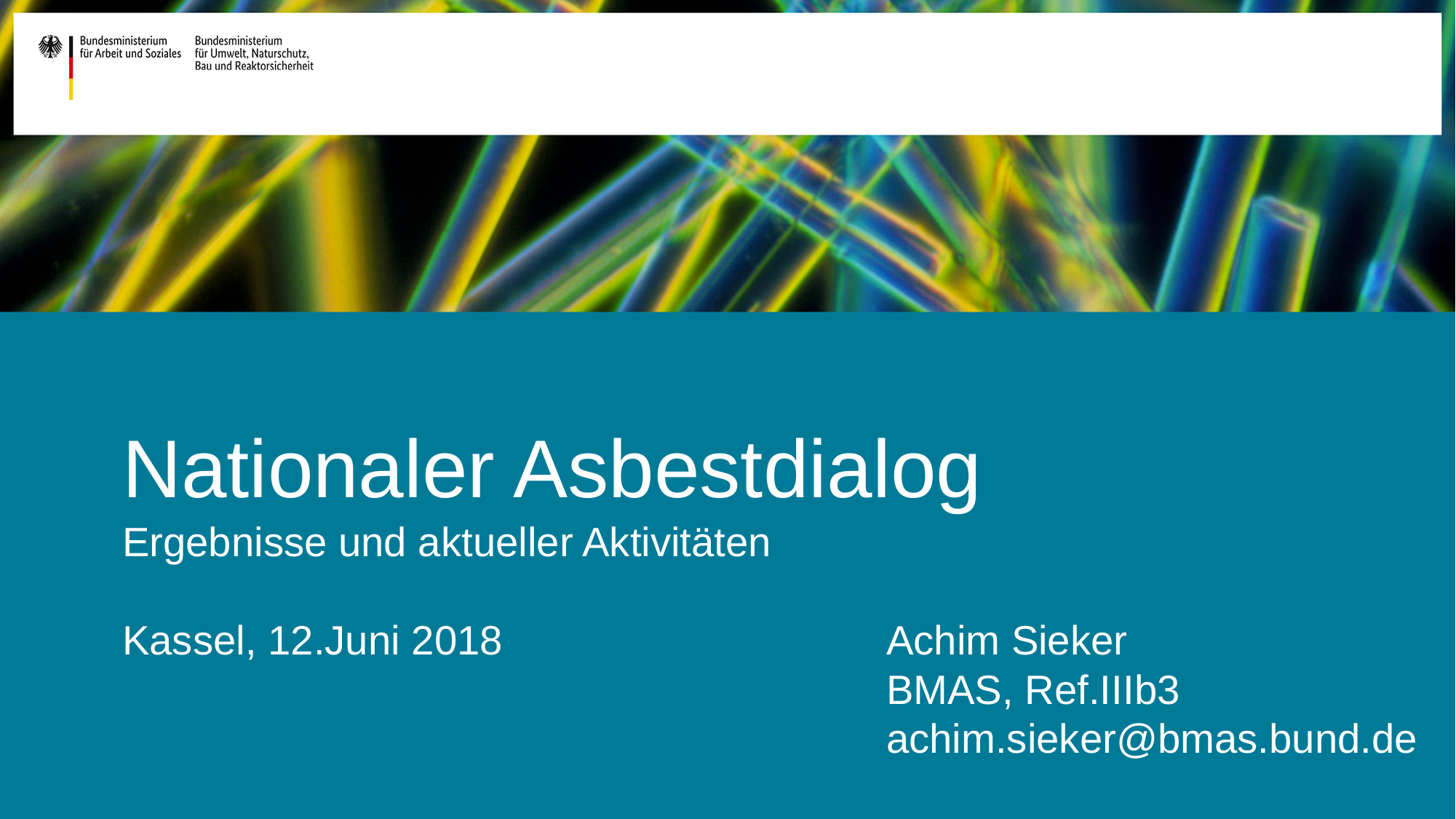

Nationaler Asbestdialog
Ergebnisse und aktueller Aktivitäten

Kassel, 12.Juni 2018				Achim Sieker
							BMAS, Ref.IIIb3
							achim.sieker@bmas.bund.de